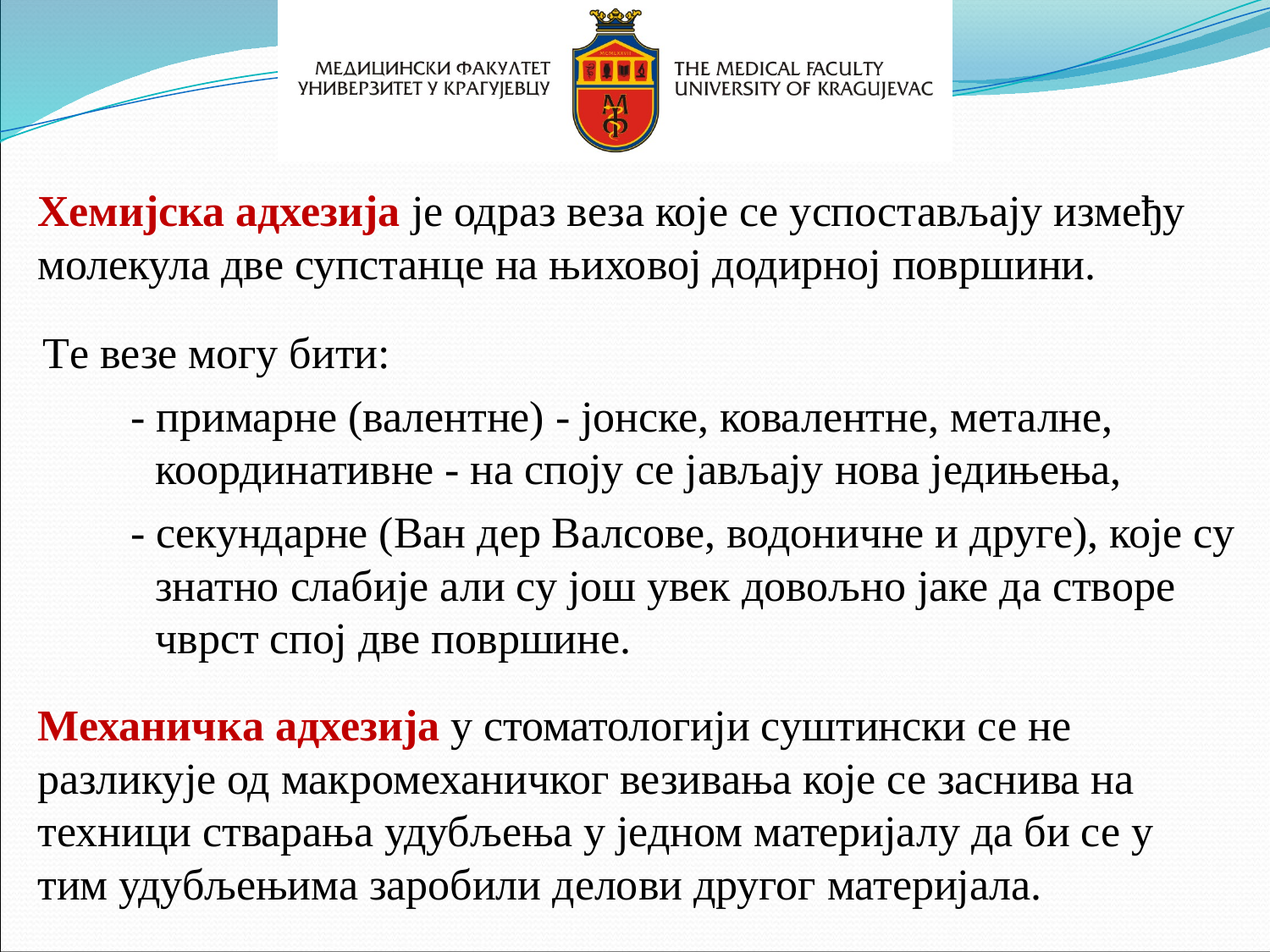

Хемијска адхезија је одраз веза које се успостављају између молекула две супстанце на њиховој додирној површини.
Те везе могу бити:
- примарне (валентне) - јонске, ковалентне, металне, координативне - на споју се јављају нова једињења,
- секундарне (Ван дер Валсове, водоничне и друге), које су знатно слабије али су још увек довољно јаке да створе чврст спој две површине.
Механичка адхезија у стоматологији суштински се не разликује од макромеханичког везивања које се заснива на техници стварања удубљења у једном материјалу да би се у тим удубљењима заробили делови другог материјала.